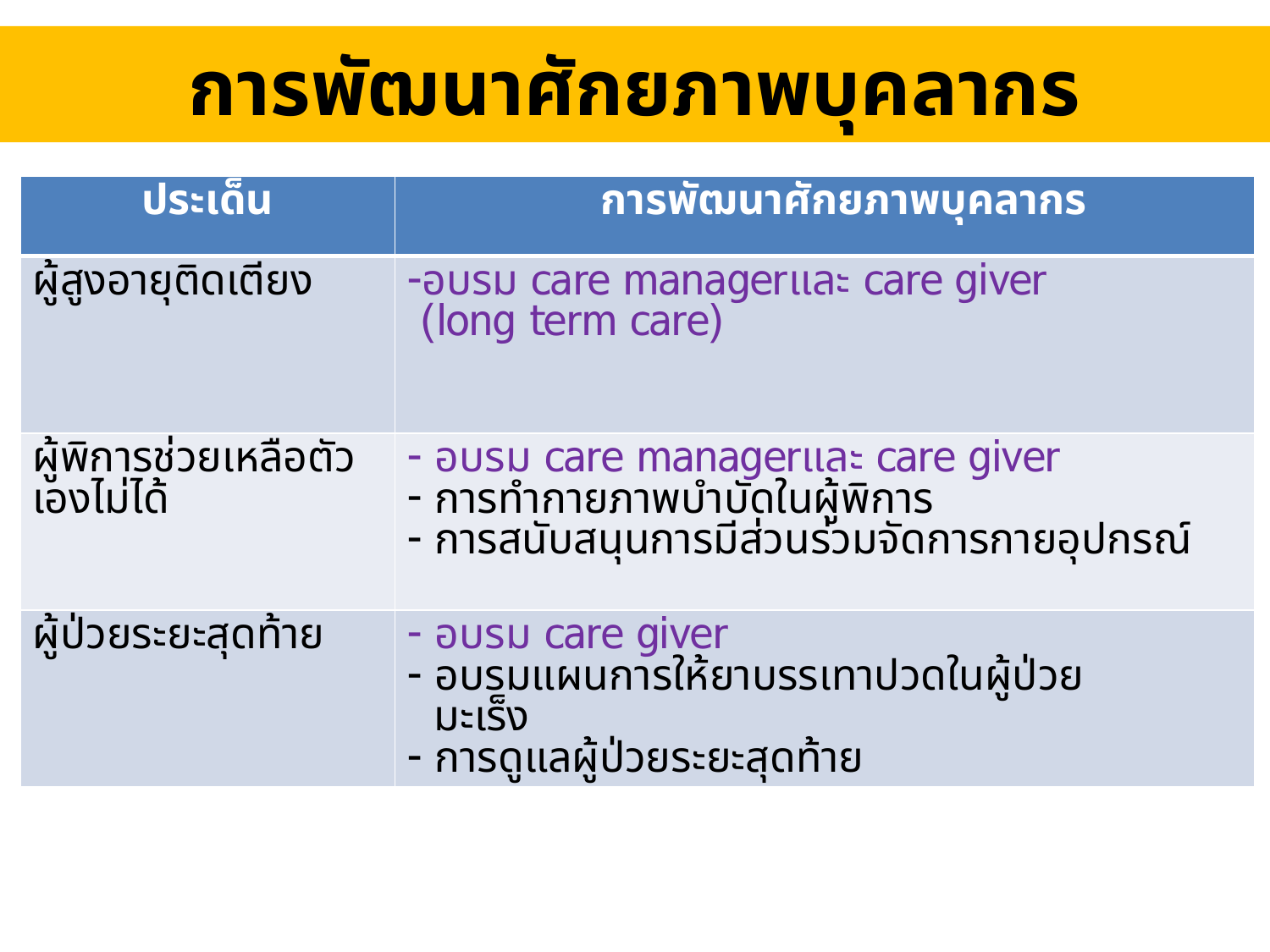

# การพัฒนาศักยภาพบุคลากร
| ประเด็น | การพัฒนาศักยภาพบุคลากร |
| --- | --- |
| ผู้สูงอายุติดเตียง | อบรม care managerและ care giver (long term care) |
| ผู้พิการช่วยเหลือตัวเองไม่ได้ | อบรม care managerและ care giver การทำกายภาพบำบัดในผู้พิการ การสนับสนุนการมีส่วนร่วมจัดการกายอุปกรณ์ |
| ผู้ป่วยระยะสุดท้าย | อบรม care giver อบรมแผนการให้ยาบรรเทาปวดในผู้ป่วย มะเร็ง การดูแลผู้ป่วยระยะสุดท้าย |